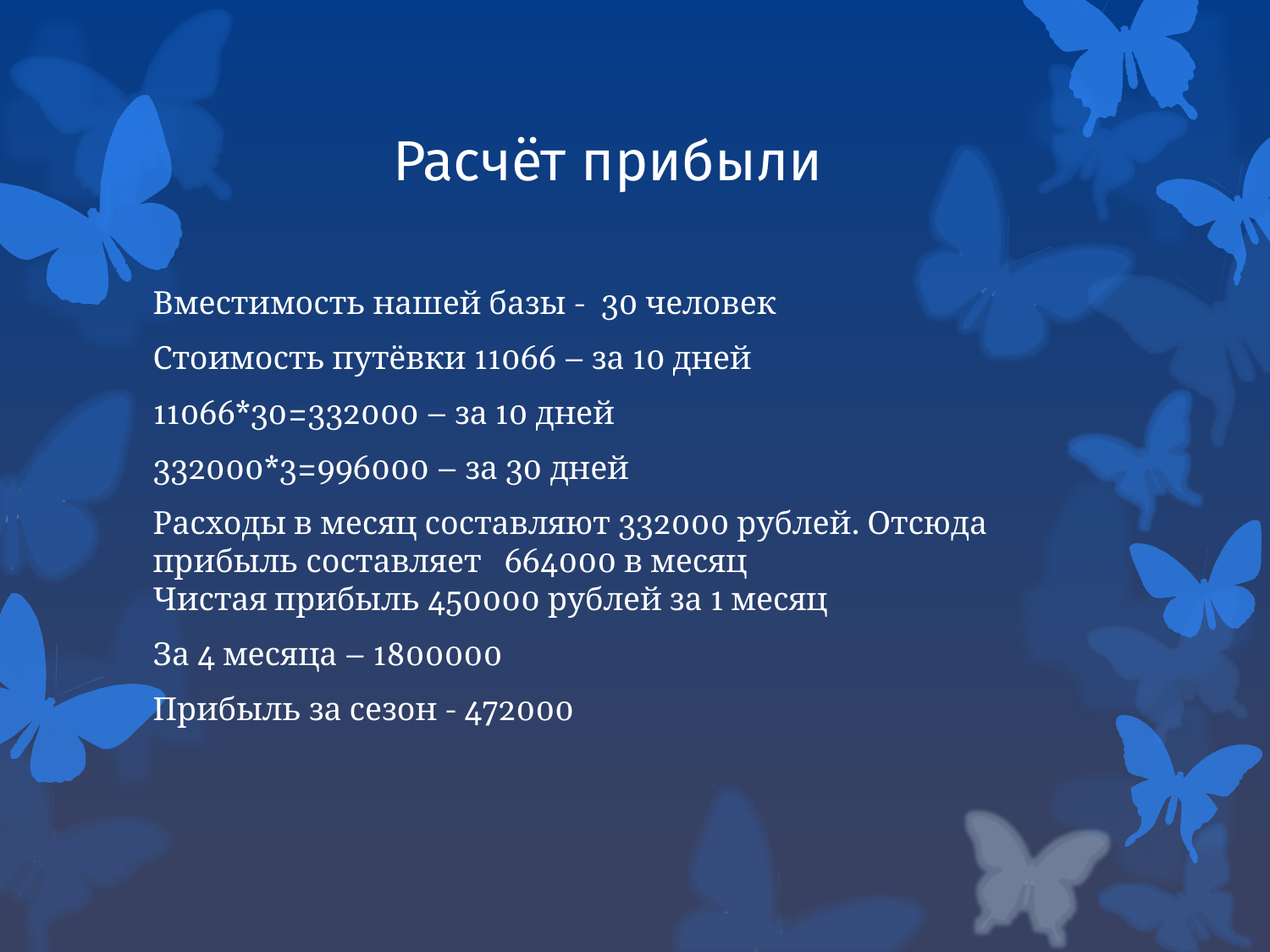

# Расчёт прибыли
Вместимость нашей базы -  30 человек
Стоимость путёвки 11066 – за 10 дней
11066*30=332000 – за 10 дней
332000*3=996000 – за 30 дней
Расходы в месяц составляют 332000 рублей. Отсюда прибыль составляет   664000 в месяц
Чистая прибыль 450000 рублей за 1 месяц
За 4 месяца – 1800000
Прибыль за сезон - 472000